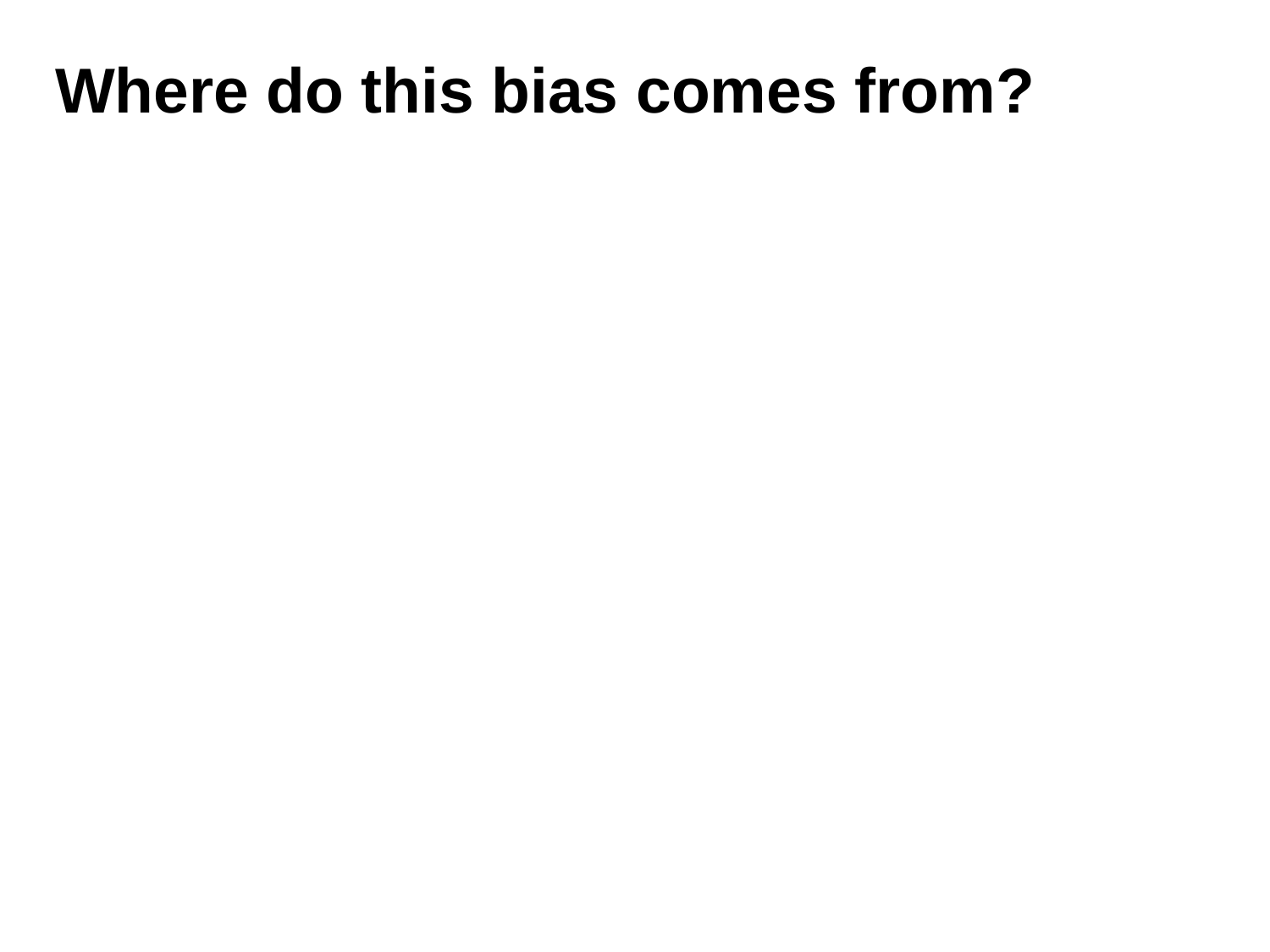

# Where do this bias comes from?